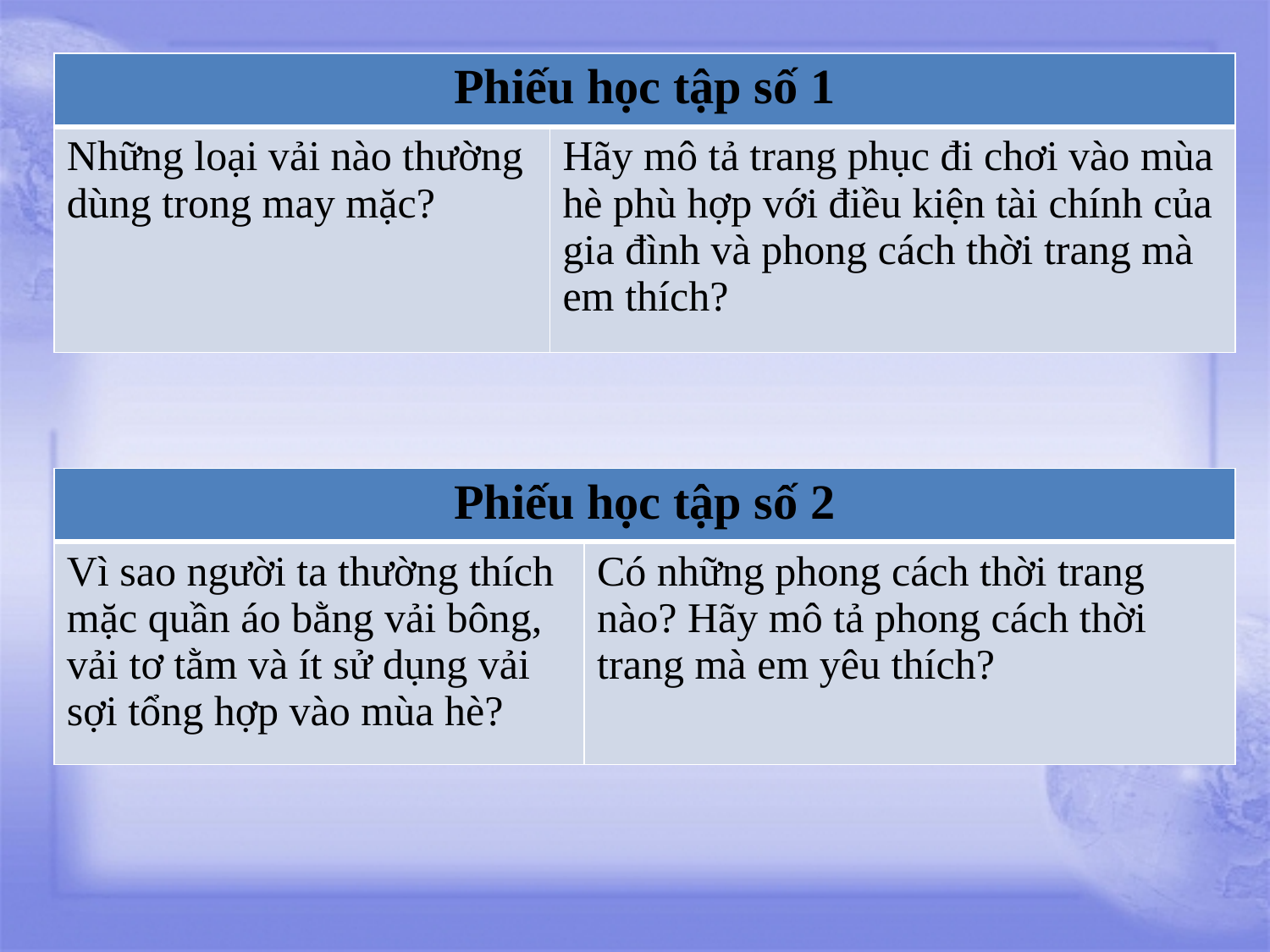

| Phiếu học tập số 1 |  |
| --- | --- |
| Những loại vải nào thường dùng trong may mặc? | Hãy mô tả trang phục đi chơi vào mùa hè phù hợp với điều kiện tài chính của gia đình và phong cách thời trang mà em thích? |
| Phiếu học tập số 2 |  |
| --- | --- |
| Vì sao người ta thường thích mặc quần áo bằng vải bông, vải tơ tằm và ít sử dụng vải sợi tổng hợp vào mùa hè? | Có những phong cách thời trang nào? Hãy mô tả phong cách thời trang mà em yêu thích? |